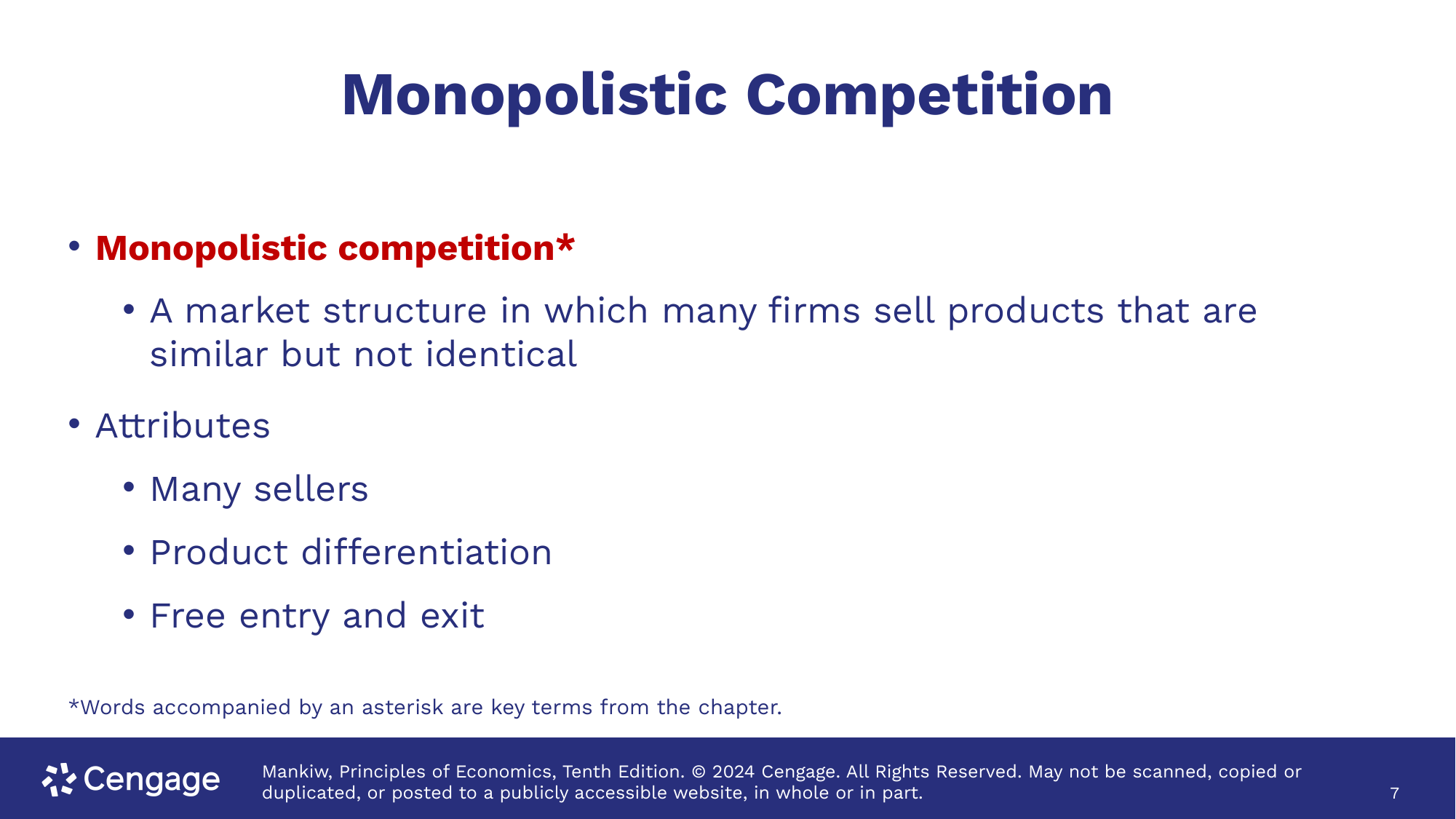

# Monopolistic Competition
Monopolistic competition*
A market structure in which many firms sell products that are similar but not identical
Attributes
Many sellers
Product differentiation
Free entry and exit
*Words accompanied by an asterisk are key terms from the chapter.